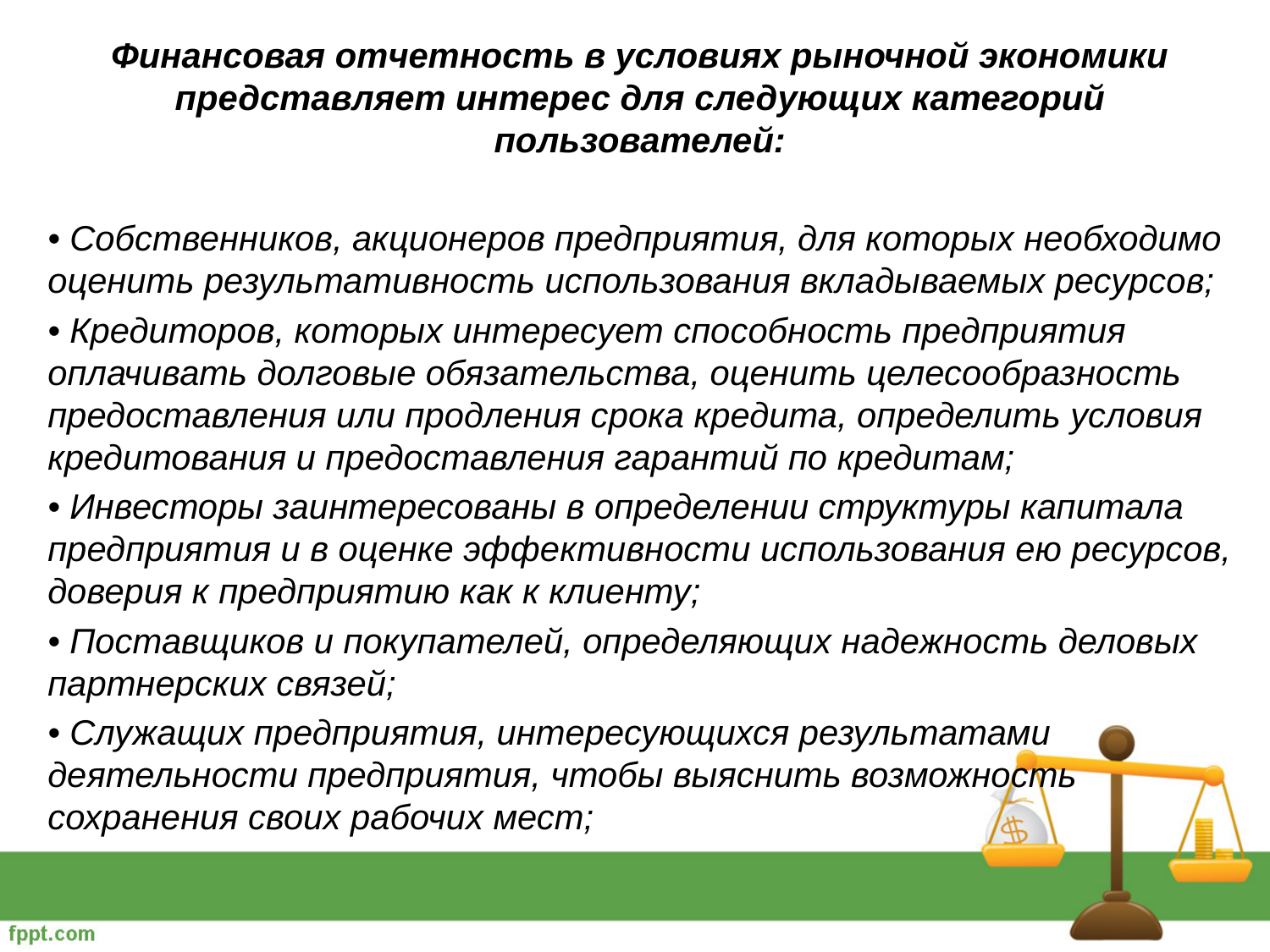

Финансовая отчетность в условиях рыночной экономики представляет интерес для следующих категорий пользователей:

• Собственников, акционеров предприятия, для которых необходимо оценить результативность использования вкладываемых ресурсов;
• Кредиторов, которых интересует способность предприятия оплачивать долговые обязательства, оценить целесообразность предоставления или продления срока кредита, определить условия кредитования и предоставления гарантий по кредитам;
• Инвесторы заинтересованы в определении структуры капитала предприятия и в оценке эффективности использования ею ресурсов, доверия к предприятию как к клиенту;
• Поставщиков и покупателей, определяющих надежность деловых партнерских связей;
• Служащих предприятия, интересующихся результатами деятельности предприятия, чтобы выяснить возможность сохранения своих рабочих мест;